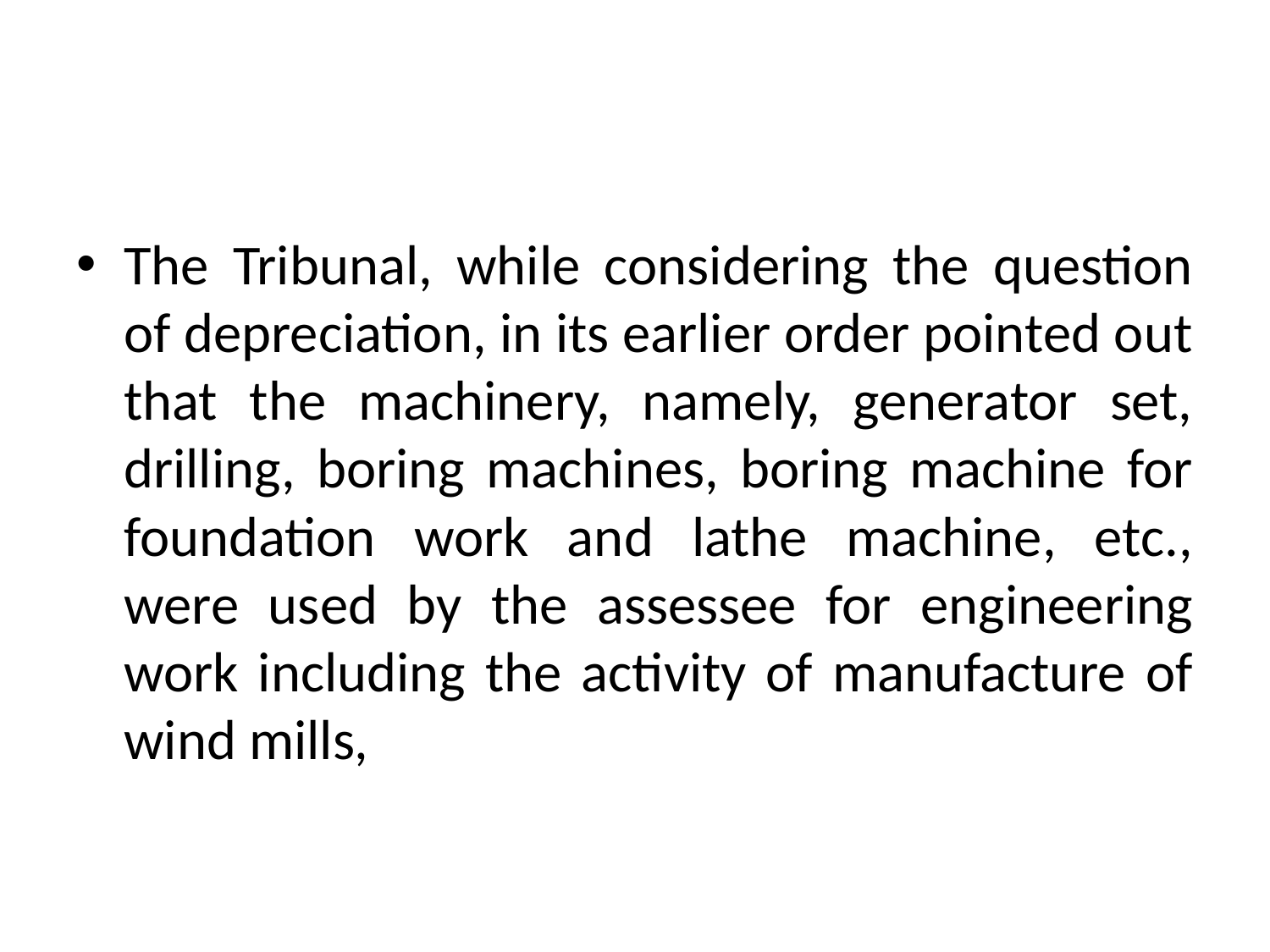

#
The Tribunal, while considering the question of depreciation, in its earlier order pointed out that the machinery, namely, generator set, drilling, boring machines, boring machine for foundation work and lathe machine, etc., were used by the assessee for engineering work including the activity of manufacture of wind mills,